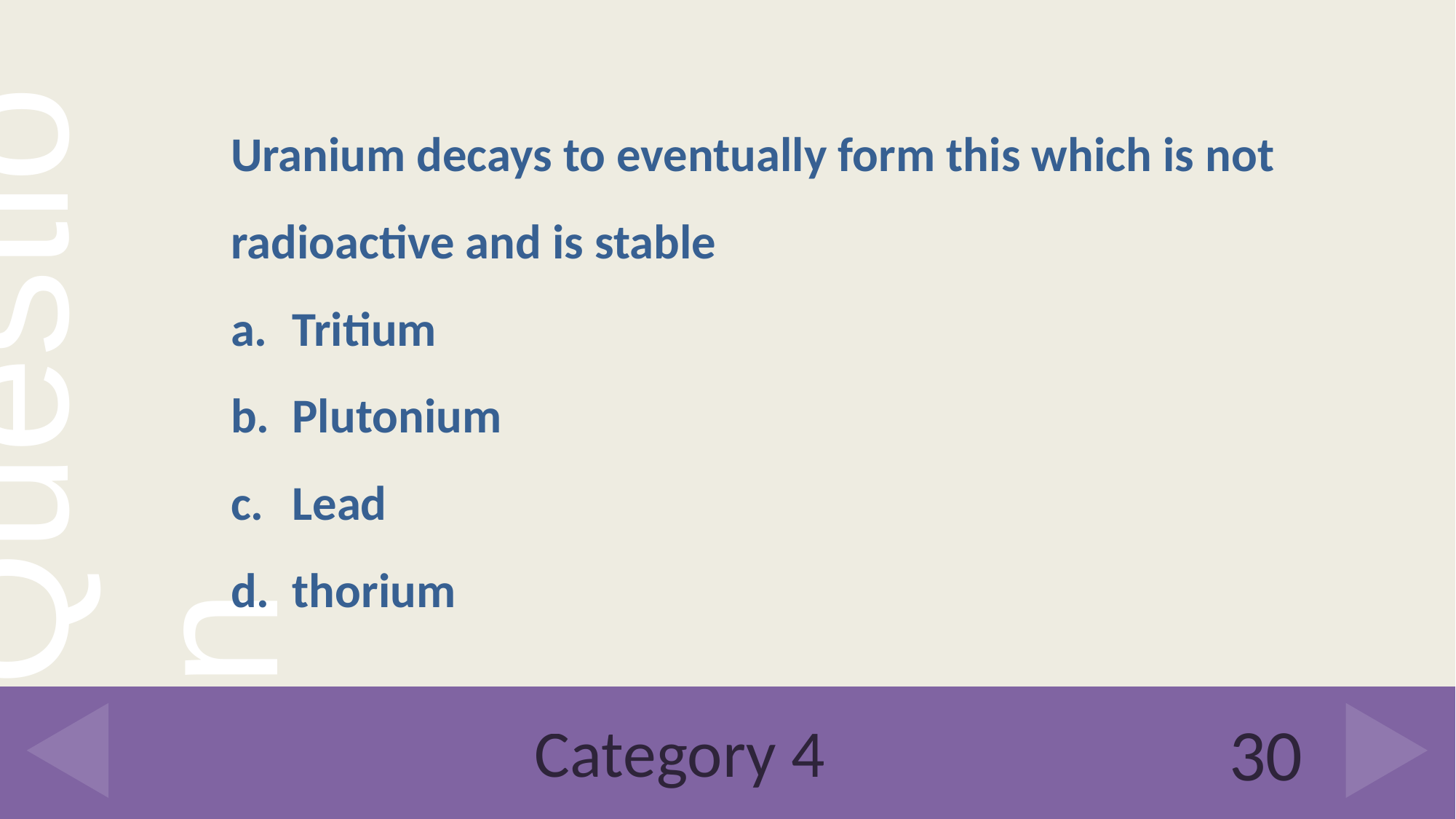

Uranium decays to eventually form this which is not radioactive and is stable
Tritium
Plutonium
Lead
thorium
# Category 4
30